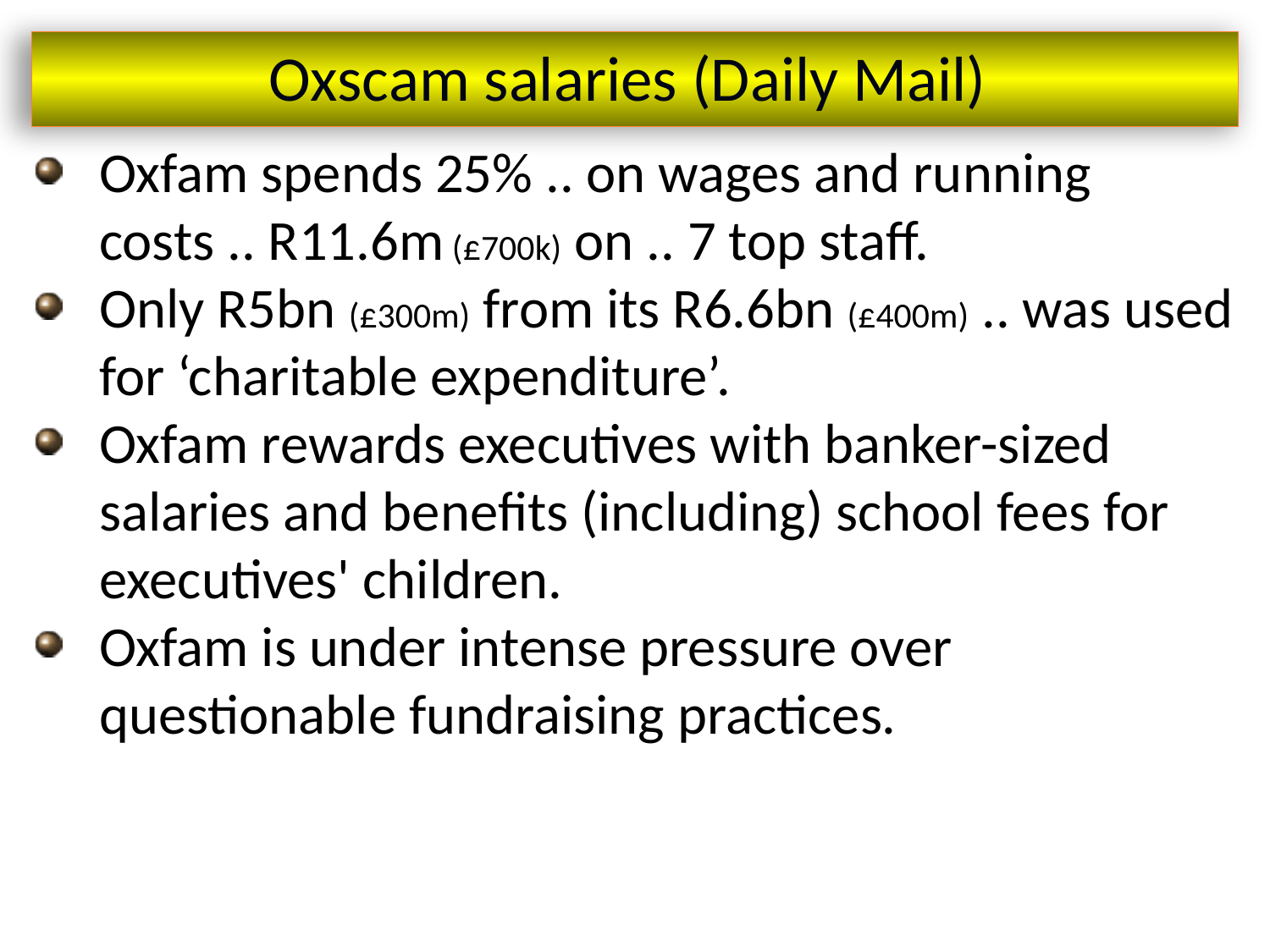

Oxscam salaries (Daily Mail)
Oxfam spends 25% .. on wages and running costs .. R11.6m (£700k) on .. 7 top staff.
Only R5bn (£300m) from its R6.6bn (£400m) .. was used for ‘charitable expenditure’.
Oxfam rewards executives with banker-sized salaries and benefits (including) school fees for executives' children.
Oxfam is under intense pressure over questionable fundraising practices.